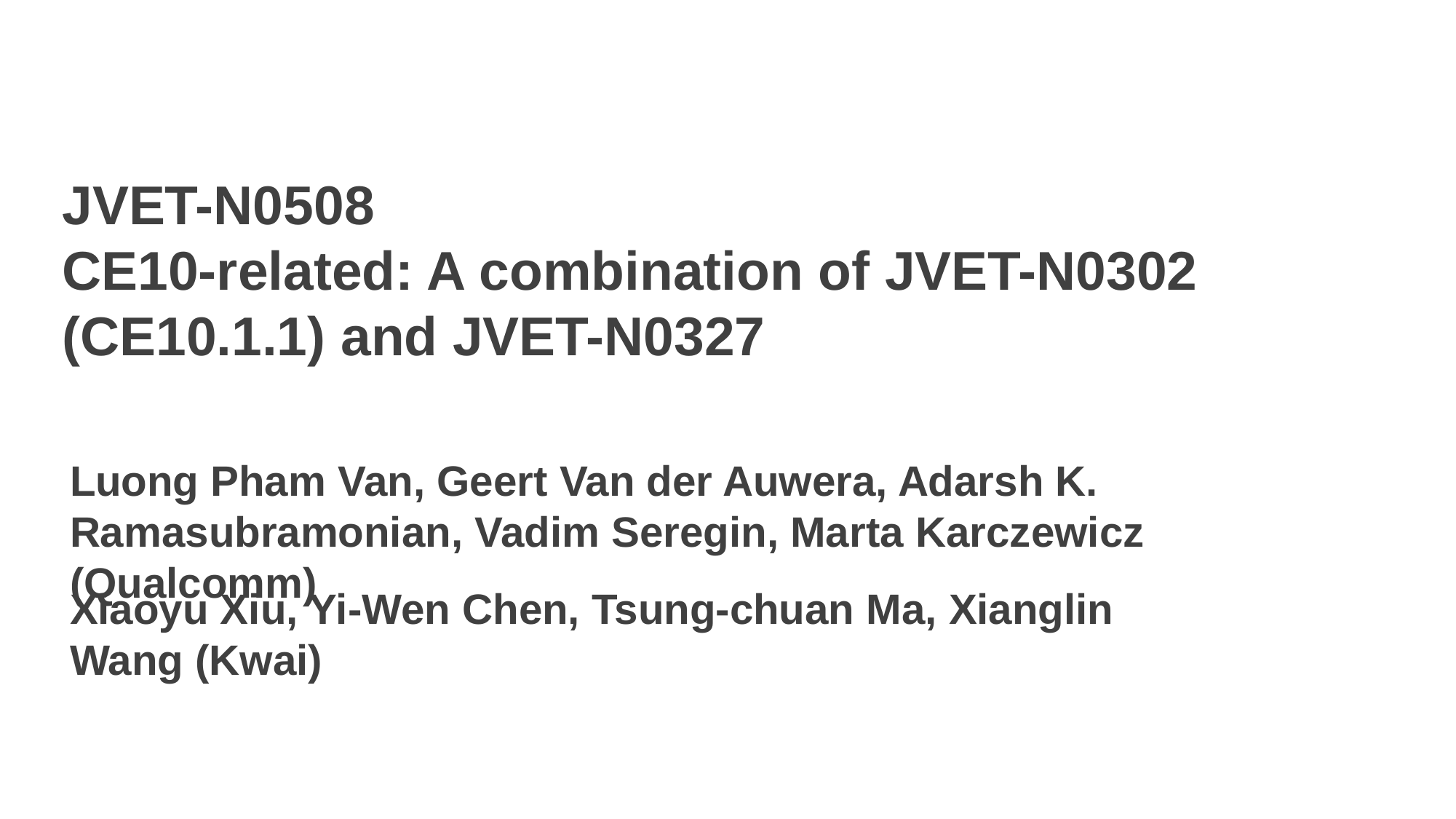

JVET-N0508
CE10-related: A combination of JVET-N0302 (CE10.1.1) and JVET-N0327
Luong Pham Van, Geert Van der Auwera, Adarsh K. Ramasubramonian, Vadim Seregin, Marta Karczewicz (Qualcomm)
Xiaoyu Xiu, Yi-Wen Chen, Tsung-chuan Ma, Xianglin Wang (Kwai)